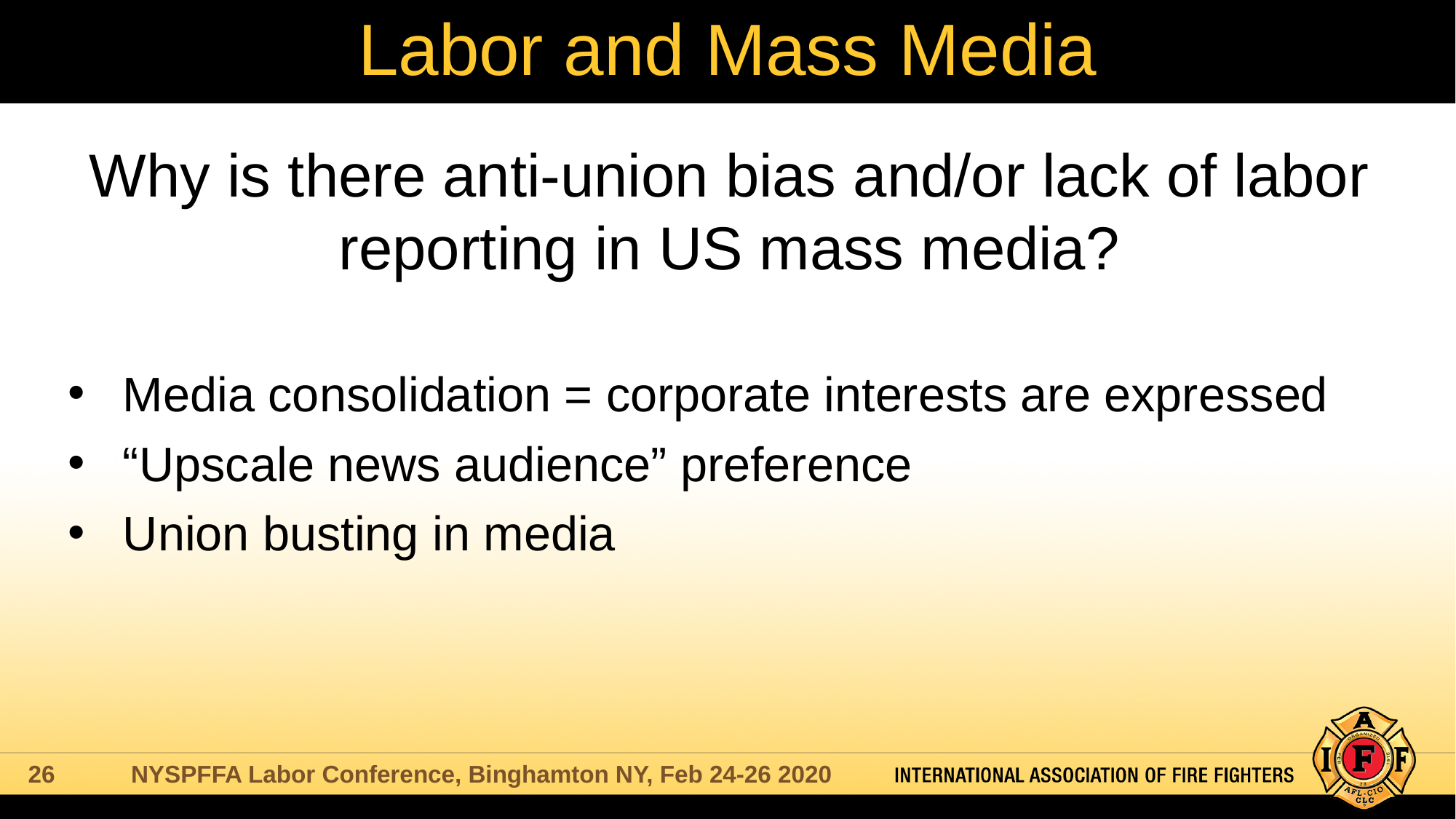

# Labor and Mass Media
Why is there anti-union bias and/or lack of labor reporting in US mass media?

Media consolidation = corporate interests are expressed
“Upscale news audience” preference
Union busting in media
NYSPFFA Labor Conference, Binghamton NY, Feb 24-26 2020